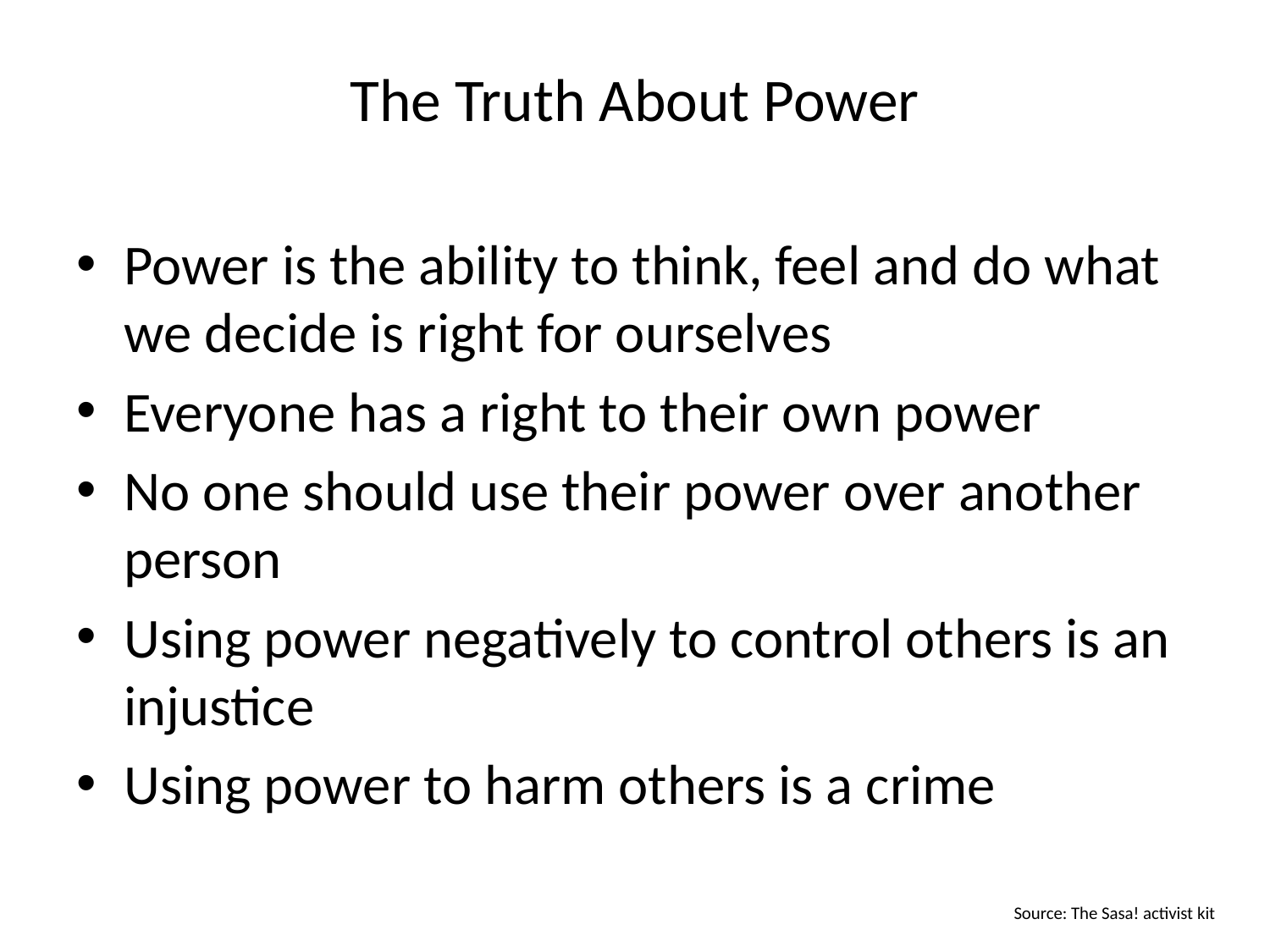

# The Truth About Power
Power is the ability to think, feel and do what we decide is right for ourselves
Everyone has a right to their own power
No one should use their power over another person
Using power negatively to control others is an injustice
Using power to harm others is a crime
Source: The Sasa! activist kit